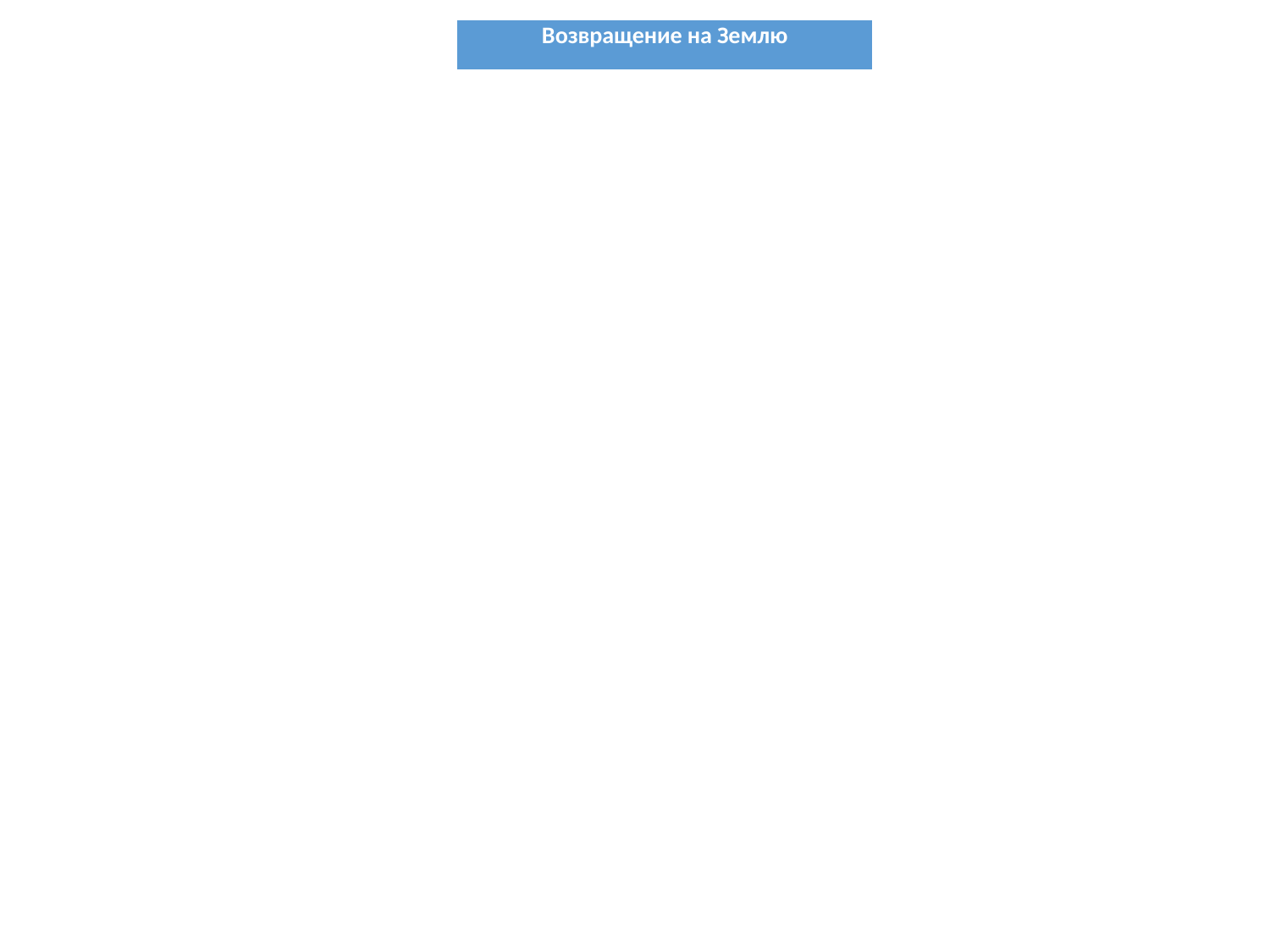

| Возвращение на Землю |
| --- |